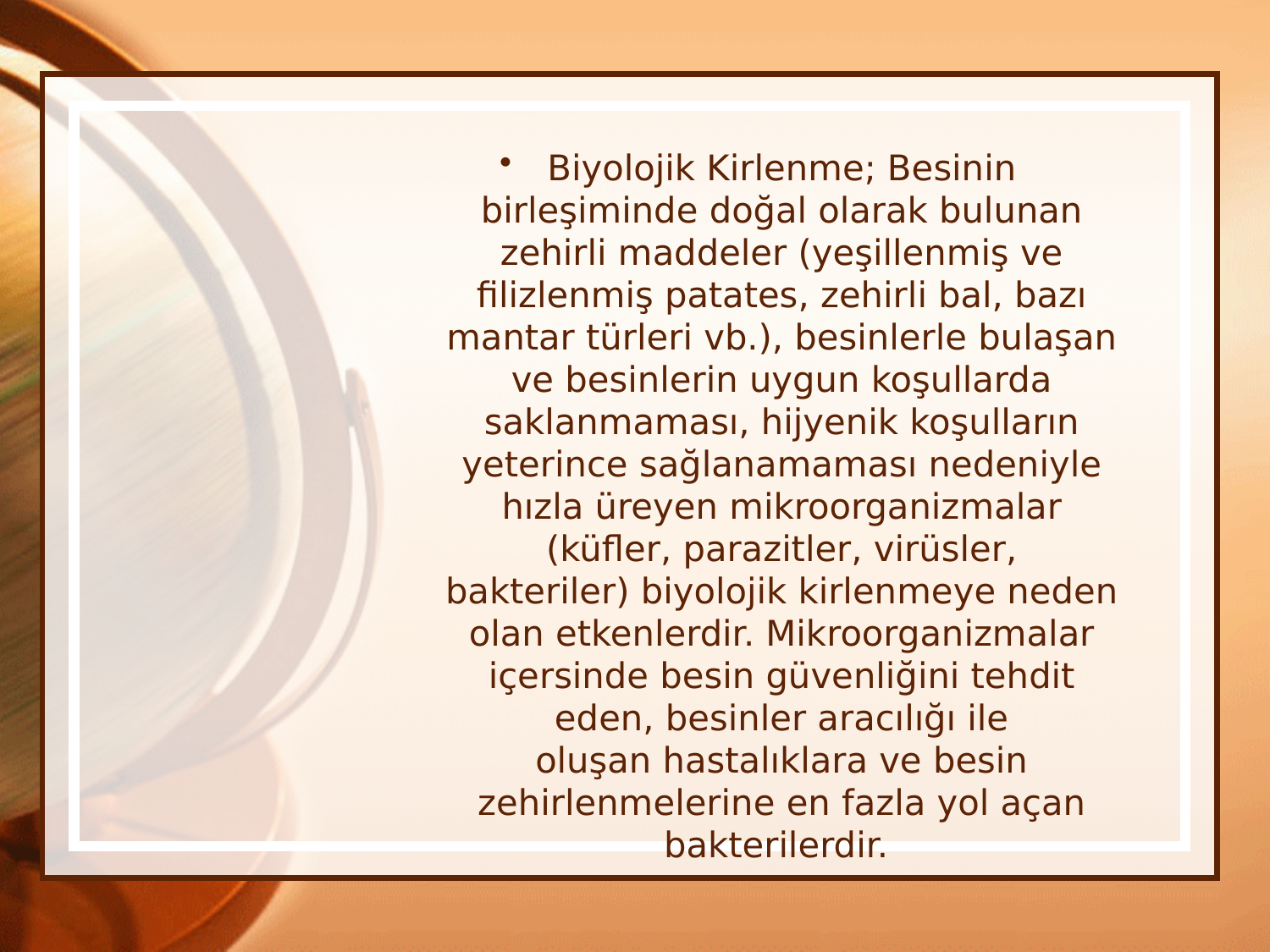

Biyolojik Kirlenme; Besinin birleşiminde doğal olarak bulunan zehirli maddeler (yeşillenmiş ve filizlenmiş patates, zehirli bal, bazı mantar türleri vb.), besinlerle bulaşan ve besinlerin uygun koşullarda saklanmaması, hijyenik koşulların yeterince sağlanamaması nedeniyle hızla üreyen mikroorganizmalar (küfler, parazitler, virüsler, bakteriler) biyolojik kirlenmeye neden olan etkenlerdir. Mikroorganizmalar içersinde besin güvenliğini tehdit eden, besinler aracılığı ile oluşan hastalıklara ve besin zehirlenmelerine en fazla yol açan bakterilerdir.